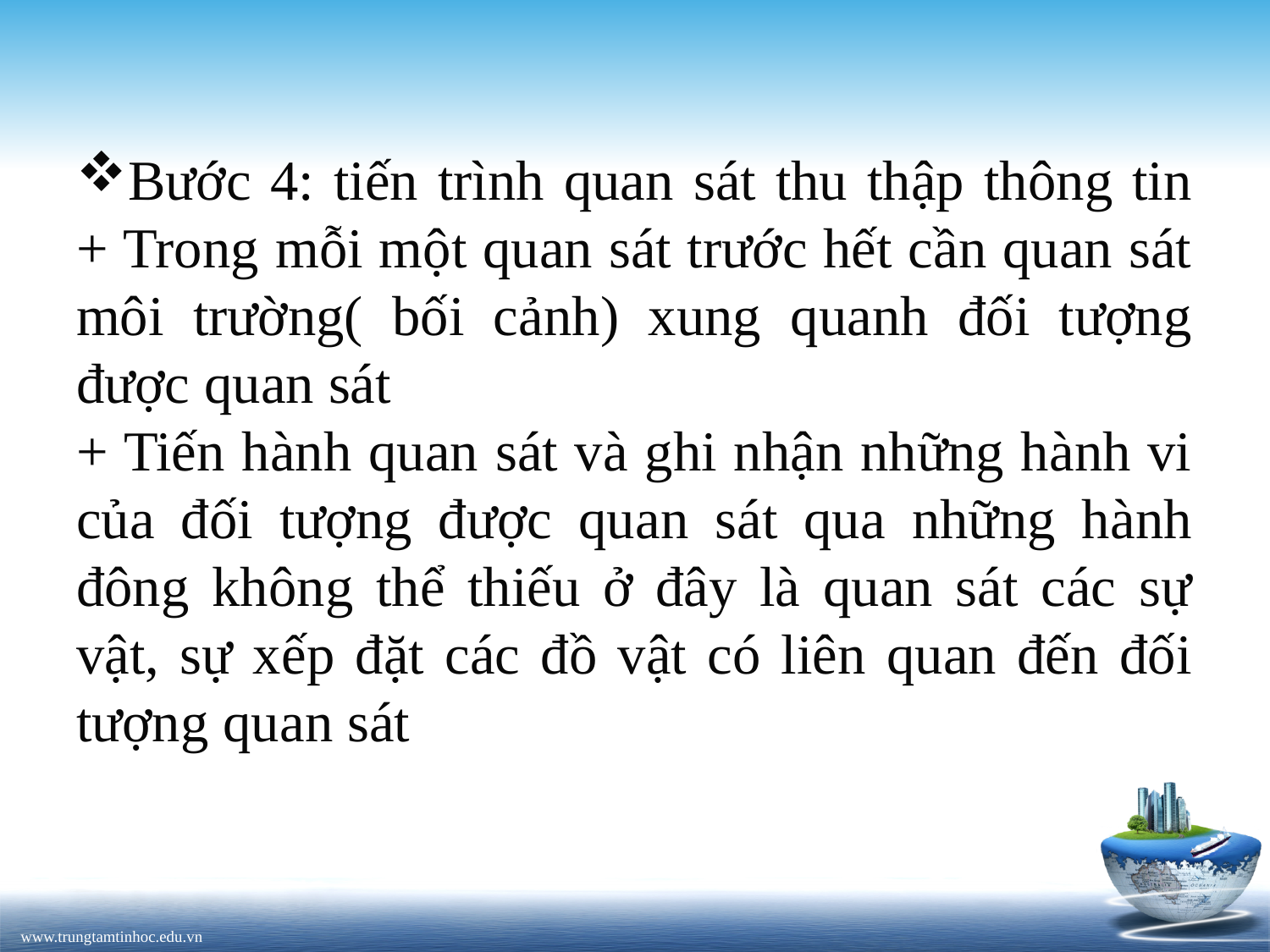

Bước 4: tiến trình quan sát thu thập thông tin
+ Trong mỗi một quan sát trước hết cần quan sát môi trường( bối cảnh) xung quanh đối tượng được quan sát
+ Tiến hành quan sát và ghi nhận những hành vi của đối tượng được quan sát qua những hành đông không thể thiếu ở đây là quan sát các sự vật, sự xếp đặt các đồ vật có liên quan đến đối tượng quan sát